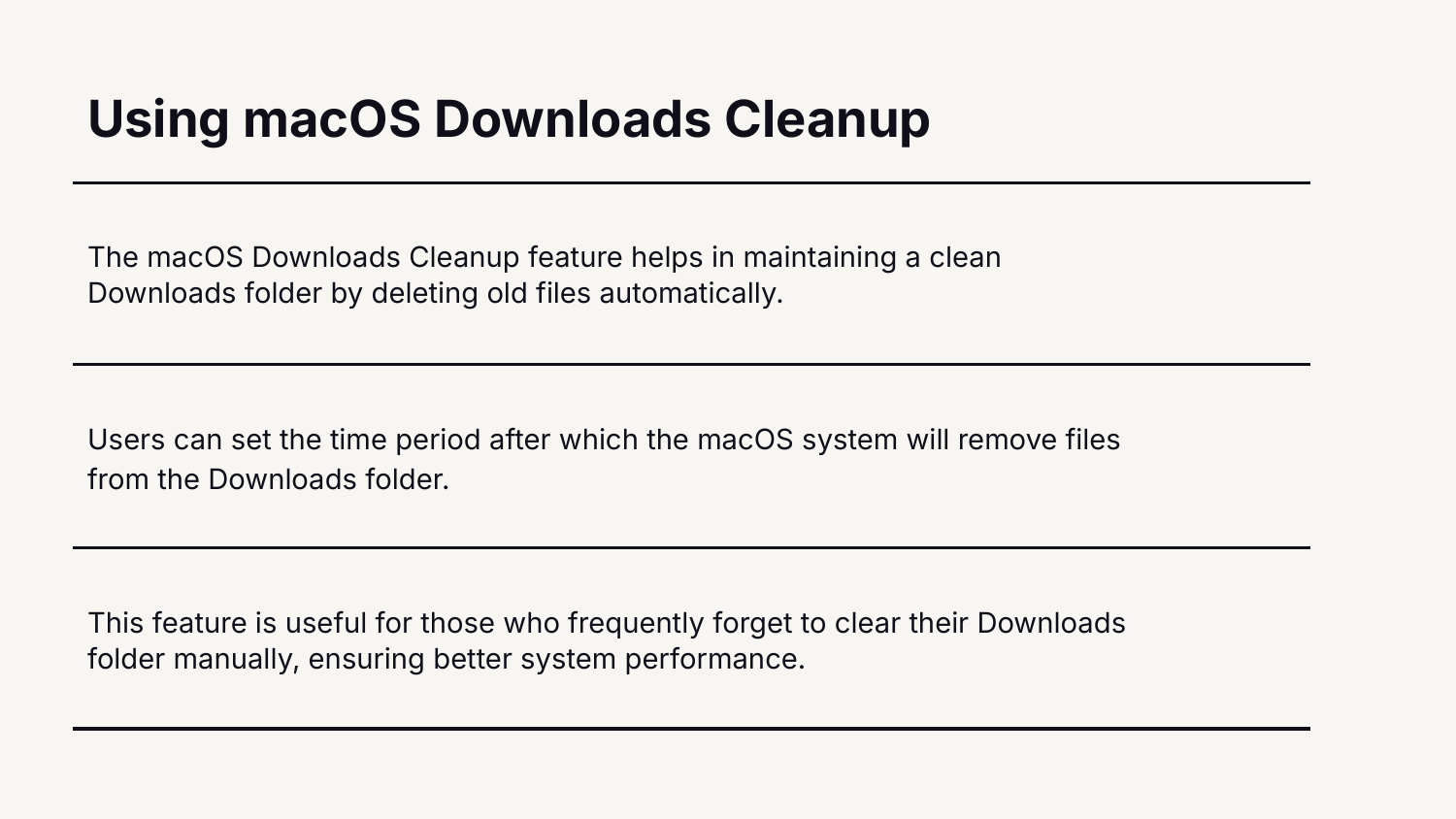

# Using macOS Downloads Cleanup
The macOS Downloads Cleanup feature helps in maintaining a clean Downloads folder by deleting old files automatically.
Users can set the time period after which the macOS system will remove files from the Downloads folder.
This feature is useful for those who frequently forget to clear their Downloads folder manually, ensuring better system performance.